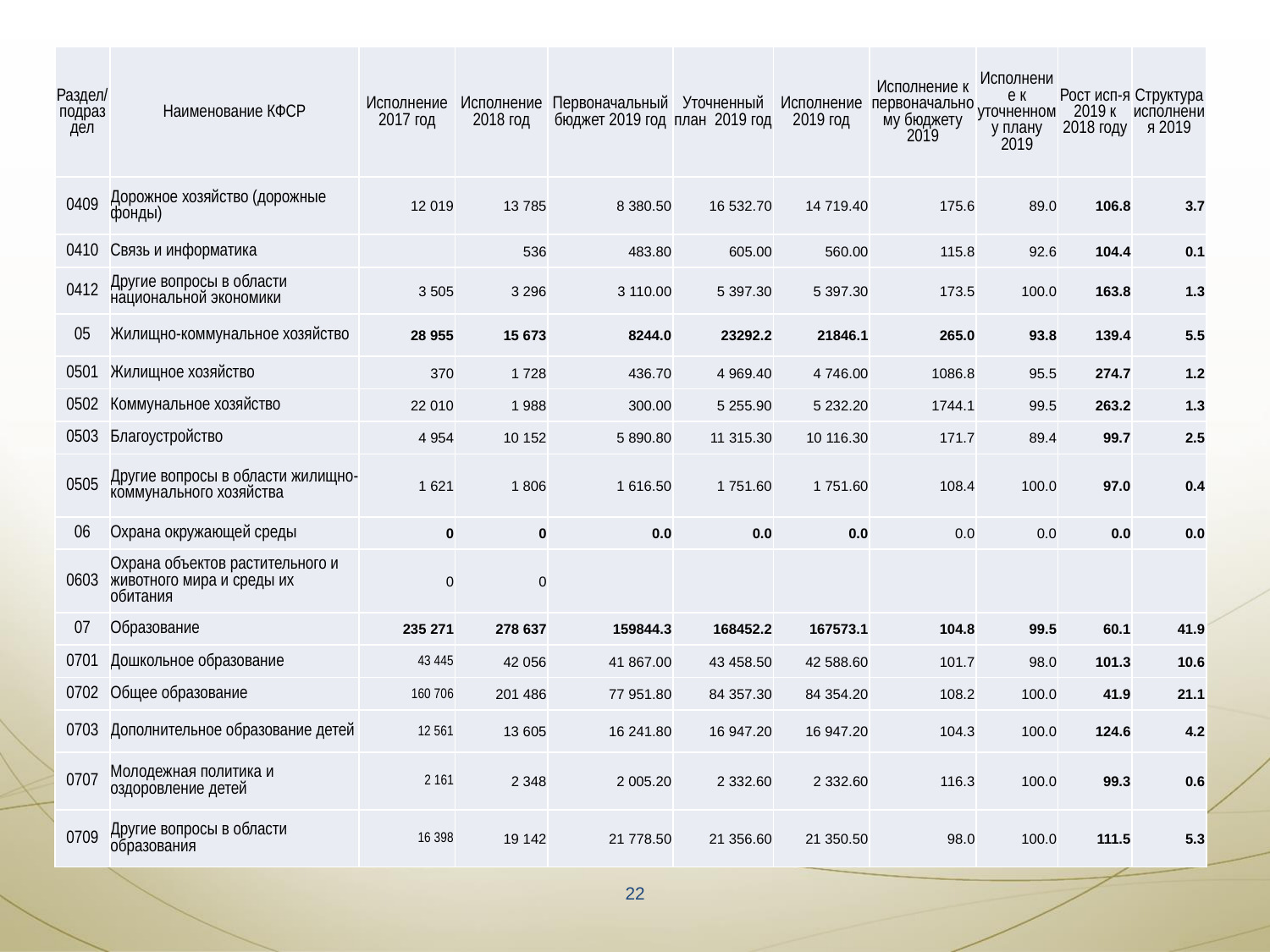

#
| Раздел/подраздел | Наименование КФСР | Исполнение 2017 год | Исполнение 2018 год | Первоначальный бюджет 2019 год | Уточненный план 2019 год | Исполнение 2019 год | Исполнение к первоначальному бюджету 2019 | Исполнение к уточненному плану 2019 | Рост исп-я 2019 к 2018 году | Структура исполнения 2019 |
| --- | --- | --- | --- | --- | --- | --- | --- | --- | --- | --- |
| 0409 | Дорожное хозяйство (дорожные фонды) | 12 019 | 13 785 | 8 380.50 | 16 532.70 | 14 719.40 | 175.6 | 89.0 | 106.8 | 3.7 |
| 0410 | Связь и информатика |  | 536 | 483.80 | 605.00 | 560.00 | 115.8 | 92.6 | 104.4 | 0.1 |
| 0412 | Другие вопросы в области национальной экономики | 3 505 | 3 296 | 3 110.00 | 5 397.30 | 5 397.30 | 173.5 | 100.0 | 163.8 | 1.3 |
| 05 | Жилищно-коммунальное хозяйство | 28 955 | 15 673 | 8244.0 | 23292.2 | 21846.1 | 265.0 | 93.8 | 139.4 | 5.5 |
| 0501 | Жилищное хозяйство | 370 | 1 728 | 436.70 | 4 969.40 | 4 746.00 | 1086.8 | 95.5 | 274.7 | 1.2 |
| 0502 | Коммунальное хозяйство | 22 010 | 1 988 | 300.00 | 5 255.90 | 5 232.20 | 1744.1 | 99.5 | 263.2 | 1.3 |
| 0503 | Благоустройство | 4 954 | 10 152 | 5 890.80 | 11 315.30 | 10 116.30 | 171.7 | 89.4 | 99.7 | 2.5 |
| 0505 | Другие вопросы в области жилищно-коммунального хозяйства | 1 621 | 1 806 | 1 616.50 | 1 751.60 | 1 751.60 | 108.4 | 100.0 | 97.0 | 0.4 |
| 06 | Охрана окружающей среды | 0 | 0 | 0.0 | 0.0 | 0.0 | 0.0 | 0.0 | 0.0 | 0.0 |
| 0603 | Охрана объектов растительного и животного мира и среды их обитания | 0 | 0 |  |  |  |  |  |  |  |
| 07 | Образование | 235 271 | 278 637 | 159844.3 | 168452.2 | 167573.1 | 104.8 | 99.5 | 60.1 | 41.9 |
| 0701 | Дошкольное образование | 43 445 | 42 056 | 41 867.00 | 43 458.50 | 42 588.60 | 101.7 | 98.0 | 101.3 | 10.6 |
| 0702 | Общее образование | 160 706 | 201 486 | 77 951.80 | 84 357.30 | 84 354.20 | 108.2 | 100.0 | 41.9 | 21.1 |
| 0703 | Дополнительное образование детей | 12 561 | 13 605 | 16 241.80 | 16 947.20 | 16 947.20 | 104.3 | 100.0 | 124.6 | 4.2 |
| 0707 | Молодежная политика и оздоровление детей | 2 161 | 2 348 | 2 005.20 | 2 332.60 | 2 332.60 | 116.3 | 100.0 | 99.3 | 0.6 |
| 0709 | Другие вопросы в области образования | 16 398 | 19 142 | 21 778.50 | 21 356.60 | 21 350.50 | 98.0 | 100.0 | 111.5 | 5.3 |

22